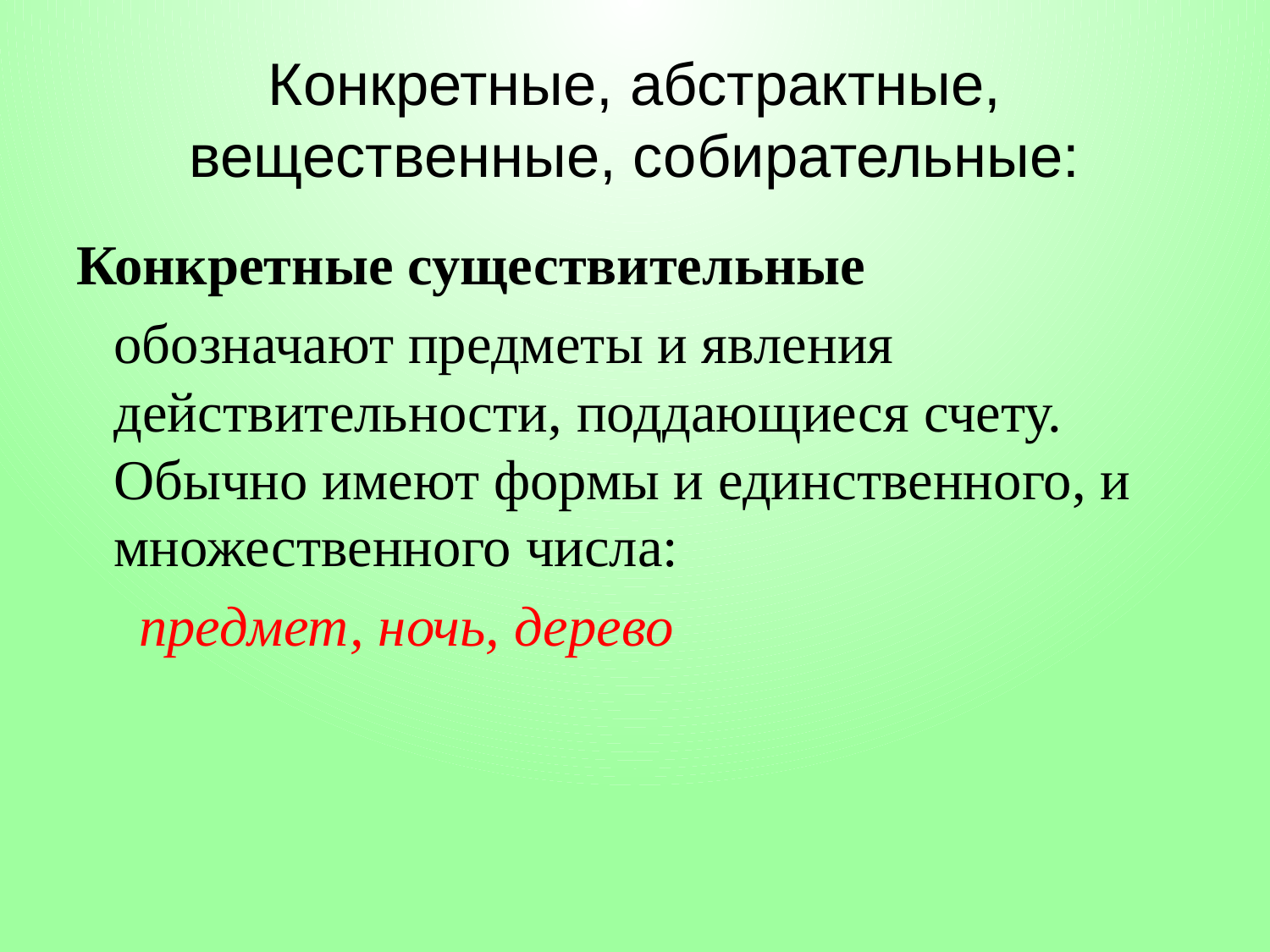

# Конкретные, абстрактные, вещественные, собирательные:
Конкретные существительные
обозначают предметы и явления действительности, поддающиеся счету. Обычно имеют формы и единственного, и множественного числа:
предмет, ночь, дерево